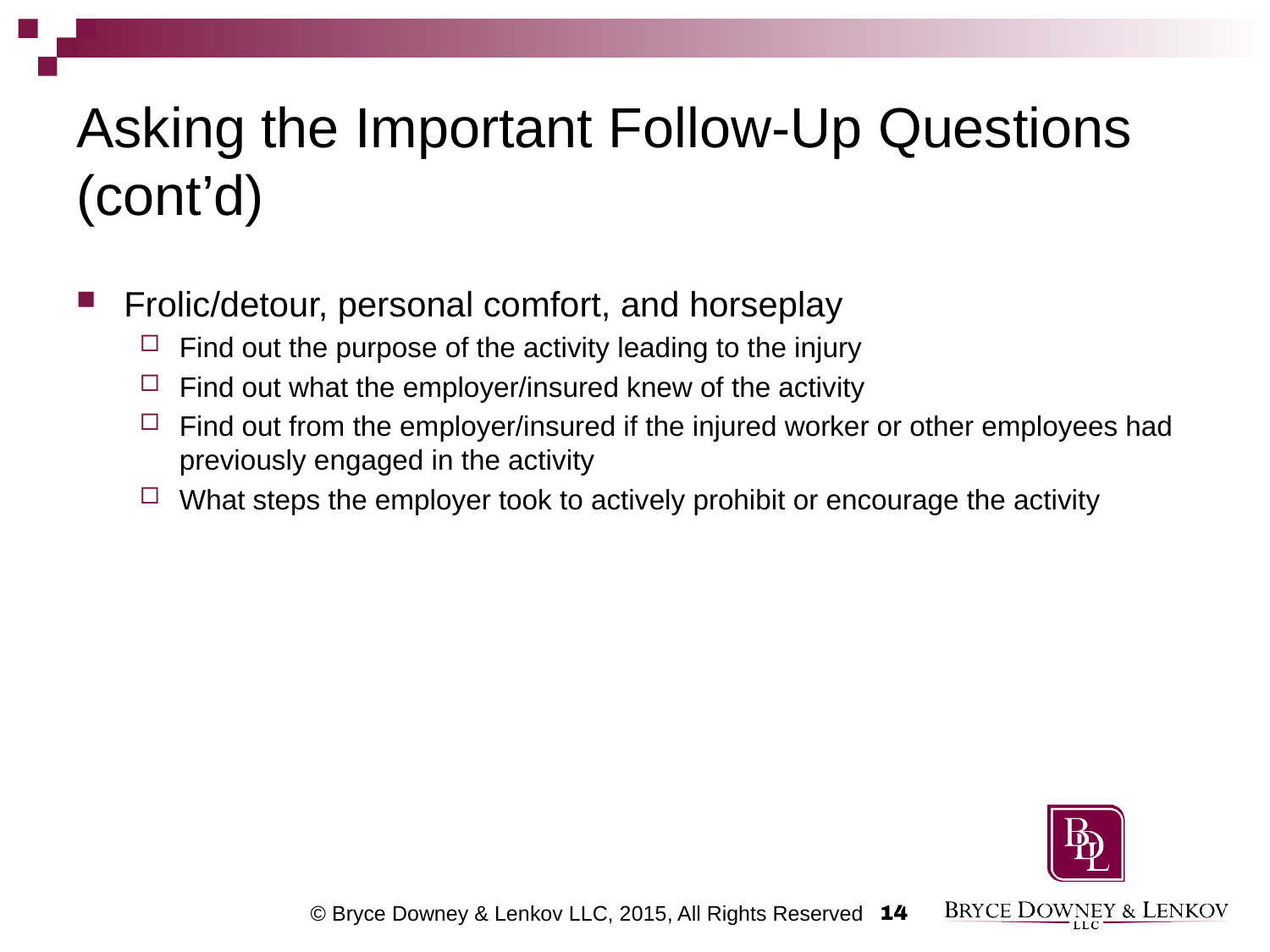

# Asking the Important Follow-Up Questions (cont’d)
Frolic/detour, personal comfort, and horseplay
Find out the purpose of the activity leading to the injury
Find out what the employer/insured knew of the activity
Find out from the employer/insured if the injured worker or other employees had previously engaged in the activity
What steps the employer took to actively prohibit or encourage the activity

14